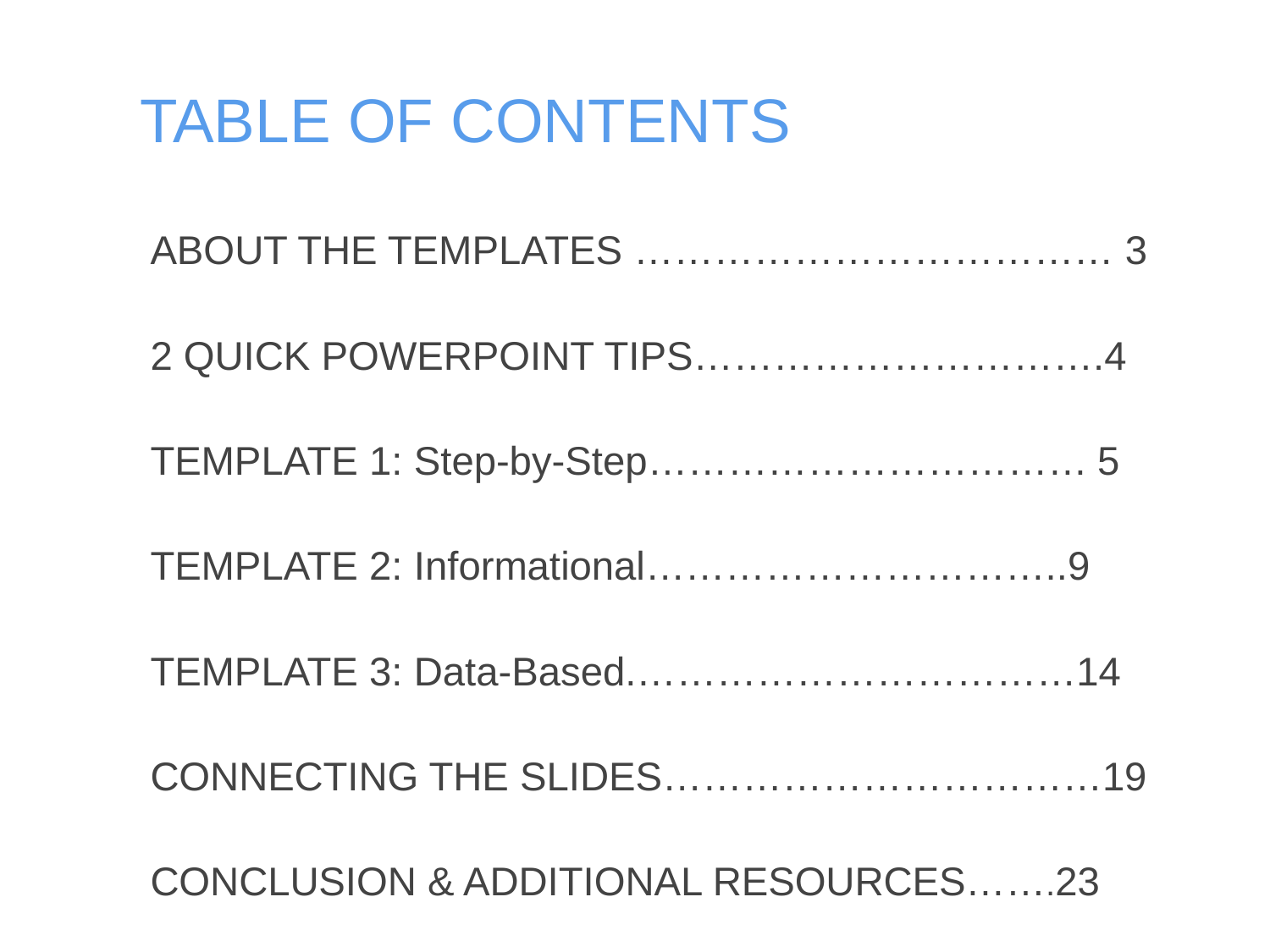

# TABLE OF CONTENTS
ABOUT THE TEMPLATES ……………………………… 3

2 QUICK POWERPOINT TIPS………………………….4

TEMPLATE 1: Step-by-Step…………………………… 5

TEMPLATE 2: Informational…………………………..9

TEMPLATE 3: Data-Based.……………………………14

CONNECTING THE SLIDES……………………………19

CONCLUSION & ADDITIONAL RESOURCES…….23